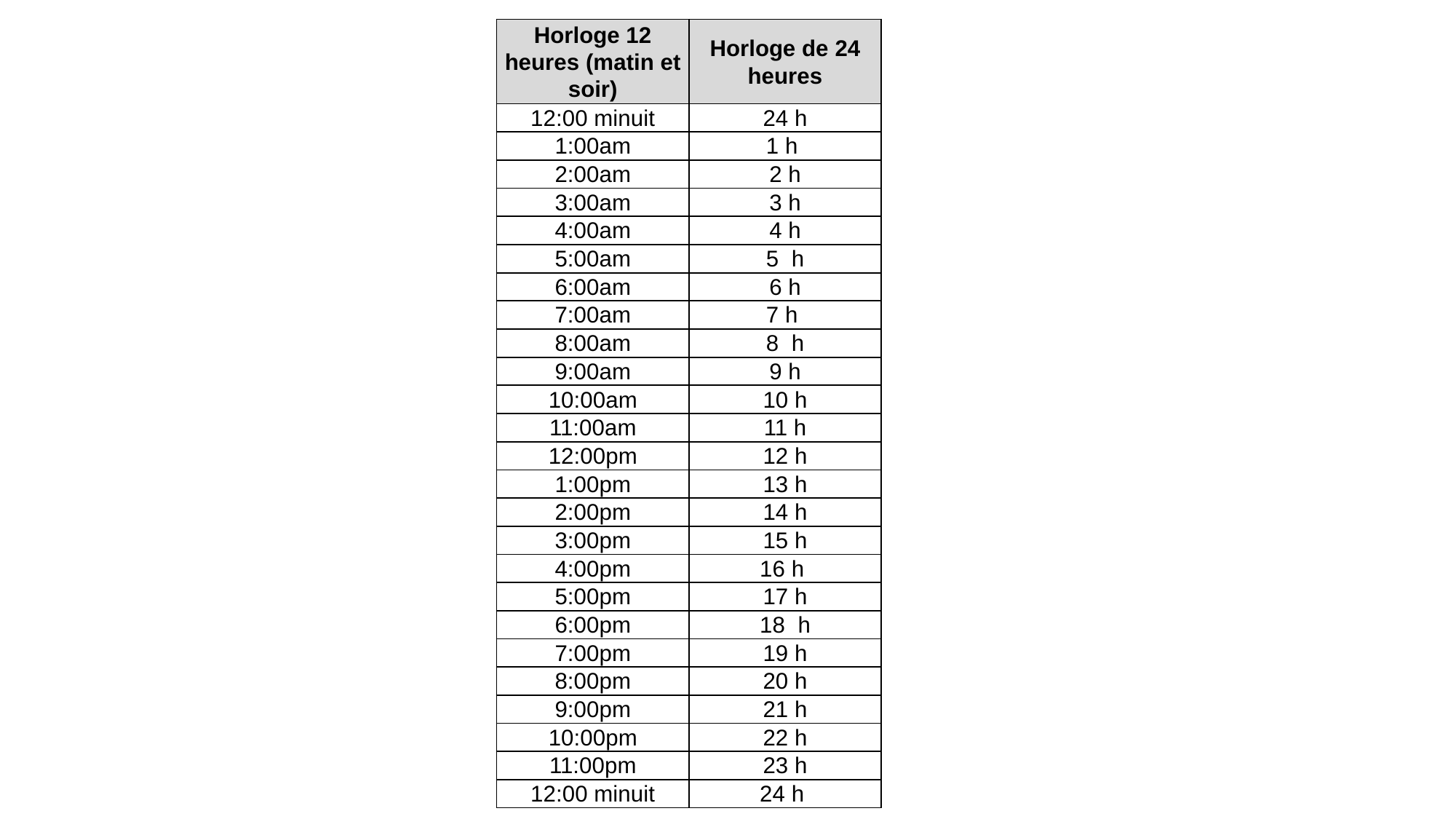

| Horloge 12 heures (matin et soir) | Horloge de 24 heures |
| --- | --- |
| 12:00 minuit | 24 h |
| 1:00am | 1 h |
| 2:00am | 2 h |
| 3:00am | 3 h |
| 4:00am | 4 h |
| 5:00am | 5 h |
| 6:00am | 6 h |
| 7:00am | 7 h |
| 8:00am | 8 h |
| 9:00am | 9 h |
| 10:00am | 10 h |
| 11:00am | 11 h |
| 12:00pm | 12 h |
| 1:00pm | 13 h |
| 2:00pm | 14 h |
| 3:00pm | 15 h |
| 4:00pm | 16 h |
| 5:00pm | 17 h |
| 6:00pm | 18 h |
| 7:00pm | 19 h |
| 8:00pm | 20 h |
| 9:00pm | 21 h |
| 10:00pm | 22 h |
| 11:00pm | 23 h |
| 12:00 minuit | 24 h |